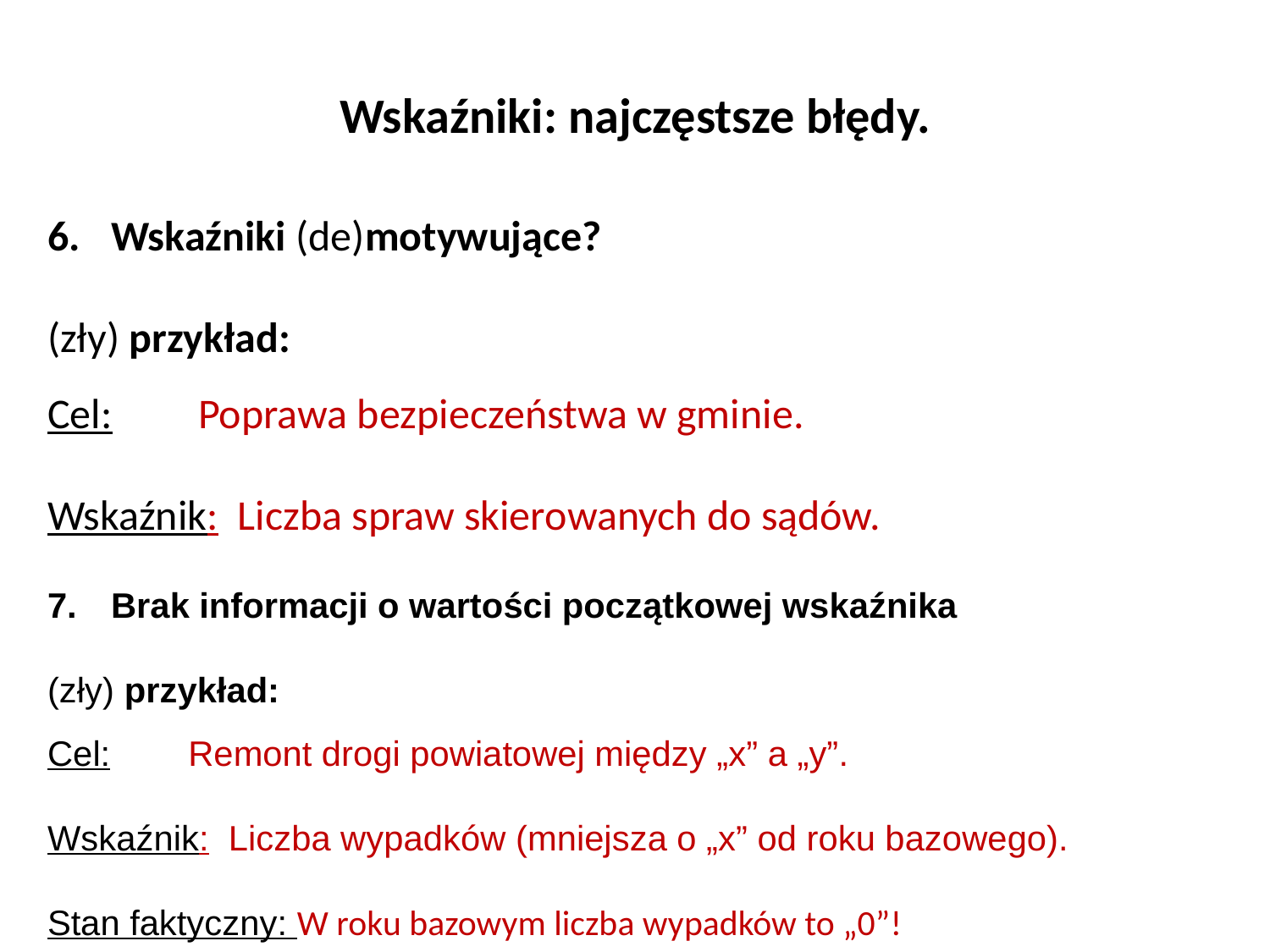

# Wskaźniki: najczęstsze błędy.
Wskaźniki (de)motywujące?

(zły) przykład:
Cel:         Poprawa bezpieczeństwa w gminie.
Wskaźnik:  Liczba spraw skierowanych do sądów.

Brak informacji o wartości początkowej wskaźnika

(zły) przykład:
Cel:        Remont drogi powiatowej między „x” a „y”.
Wskaźnik:  Liczba wypadków (mniejsza o „x” od roku bazowego).
Stan faktyczny: W roku bazowym liczba wypadków to „0”!
93